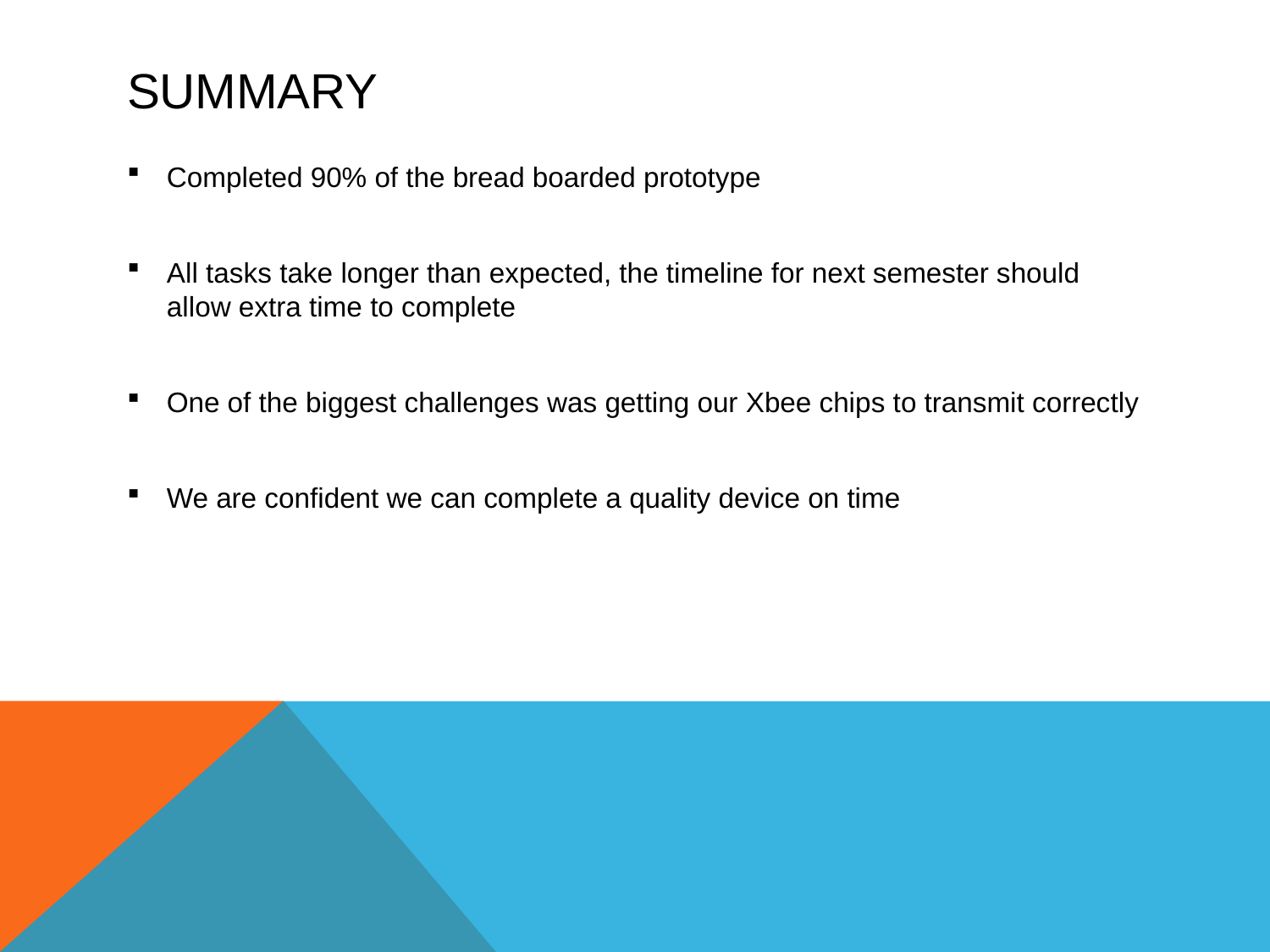

# Summary
Completed 90% of the bread boarded prototype

All tasks take longer than expected, the timeline for next semester should allow extra time to complete

One of the biggest challenges was getting our Xbee chips to transmit correctly

We are confident we can complete a quality device on time